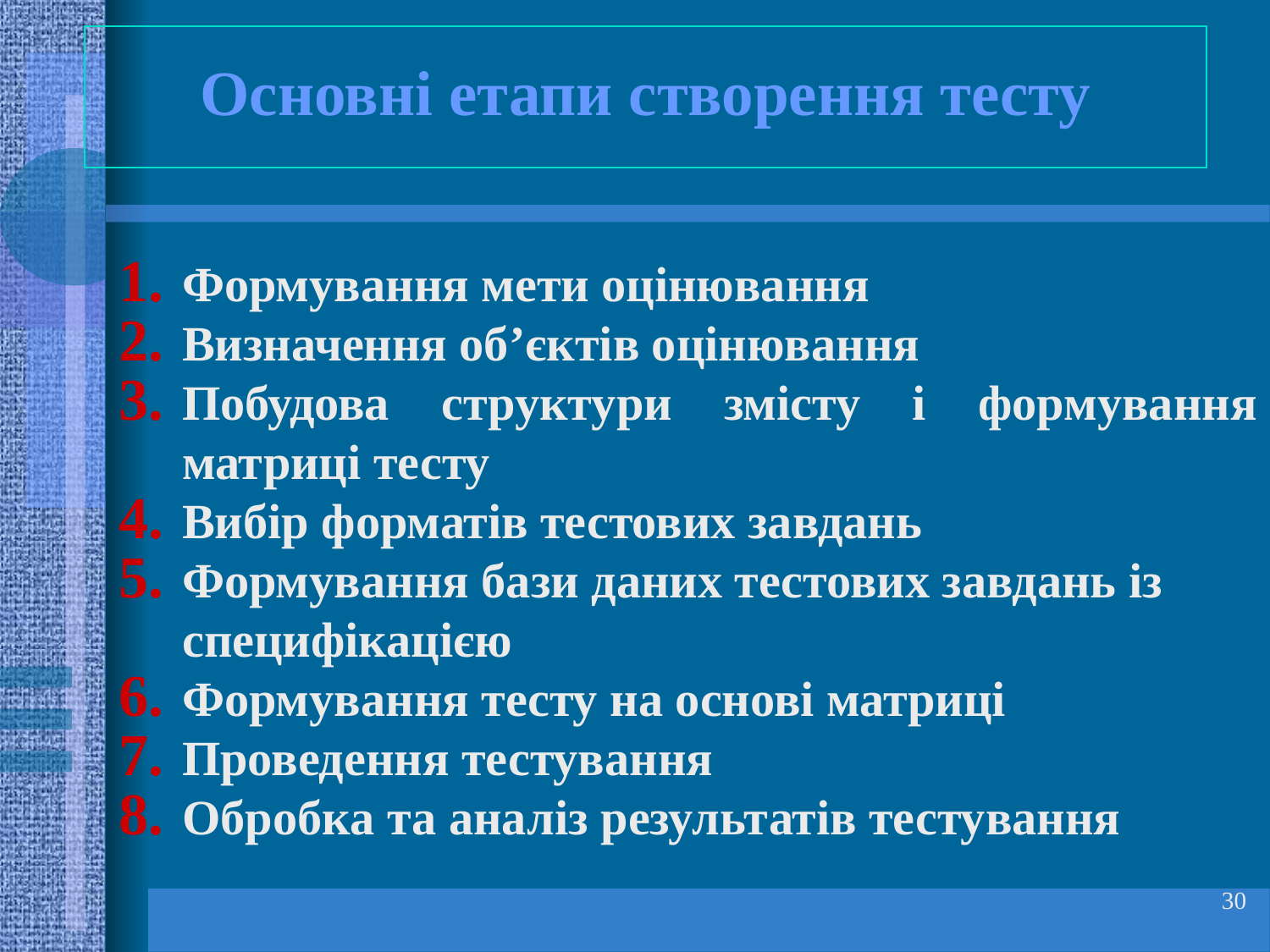

Основні етапи створення тесту
Формування мети оцінювання
Визначення об’єктів оцінювання
Побудова структури змісту і формування матриці тесту
Вибір форматів тестових завдань
Формування бази даних тестових завдань із специфікацією
Формування тесту на основі матриці
Проведення тестування
Обробка та аналіз результатів тестування
30